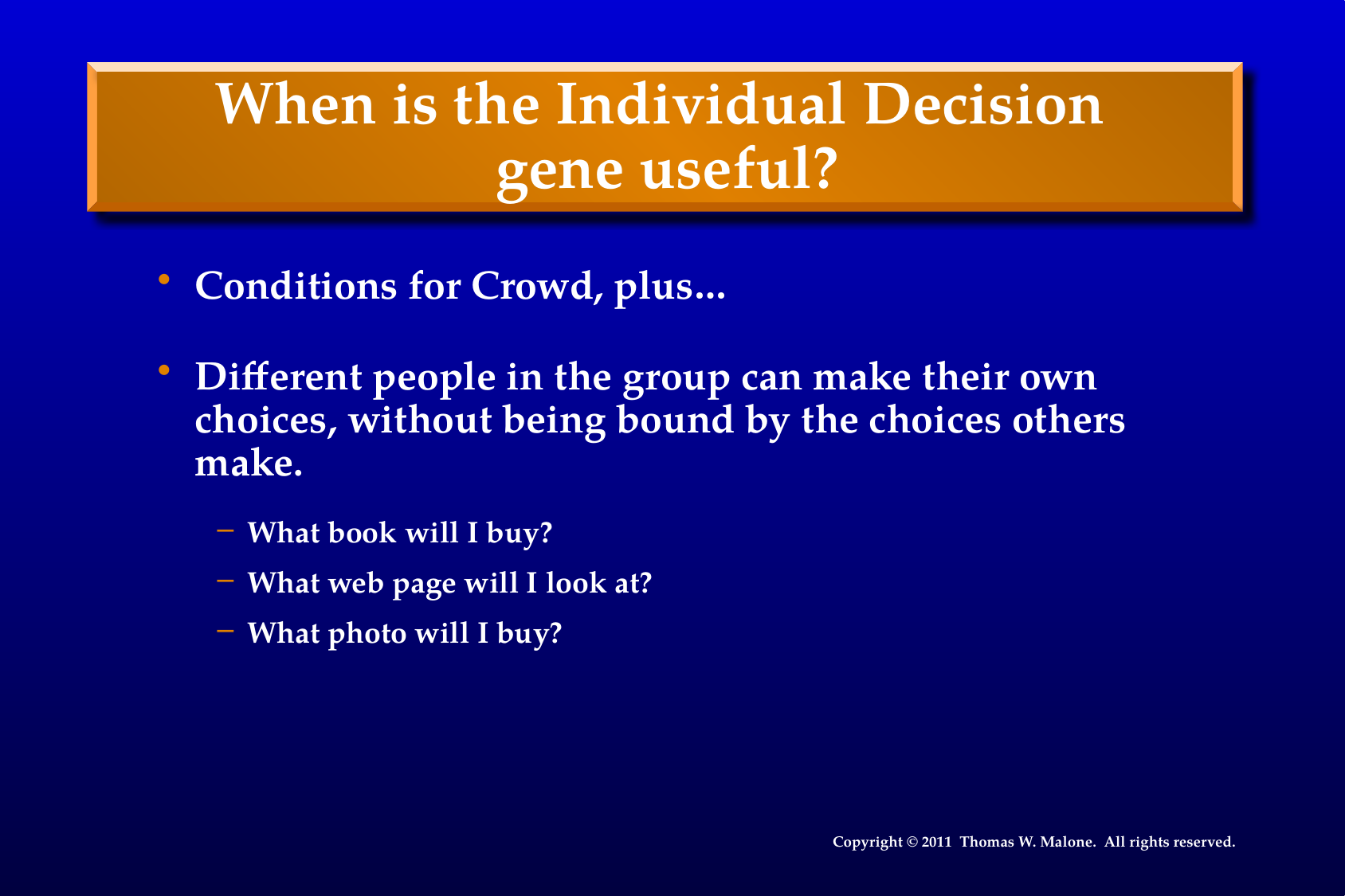

# When is the Individual Decision gene useful?
Conditions for Crowd, plus…
Different people in the group can make their own choices, without being bound by the choices others make.
What book will I buy?
What web page will I look at?
What photo will I buy?